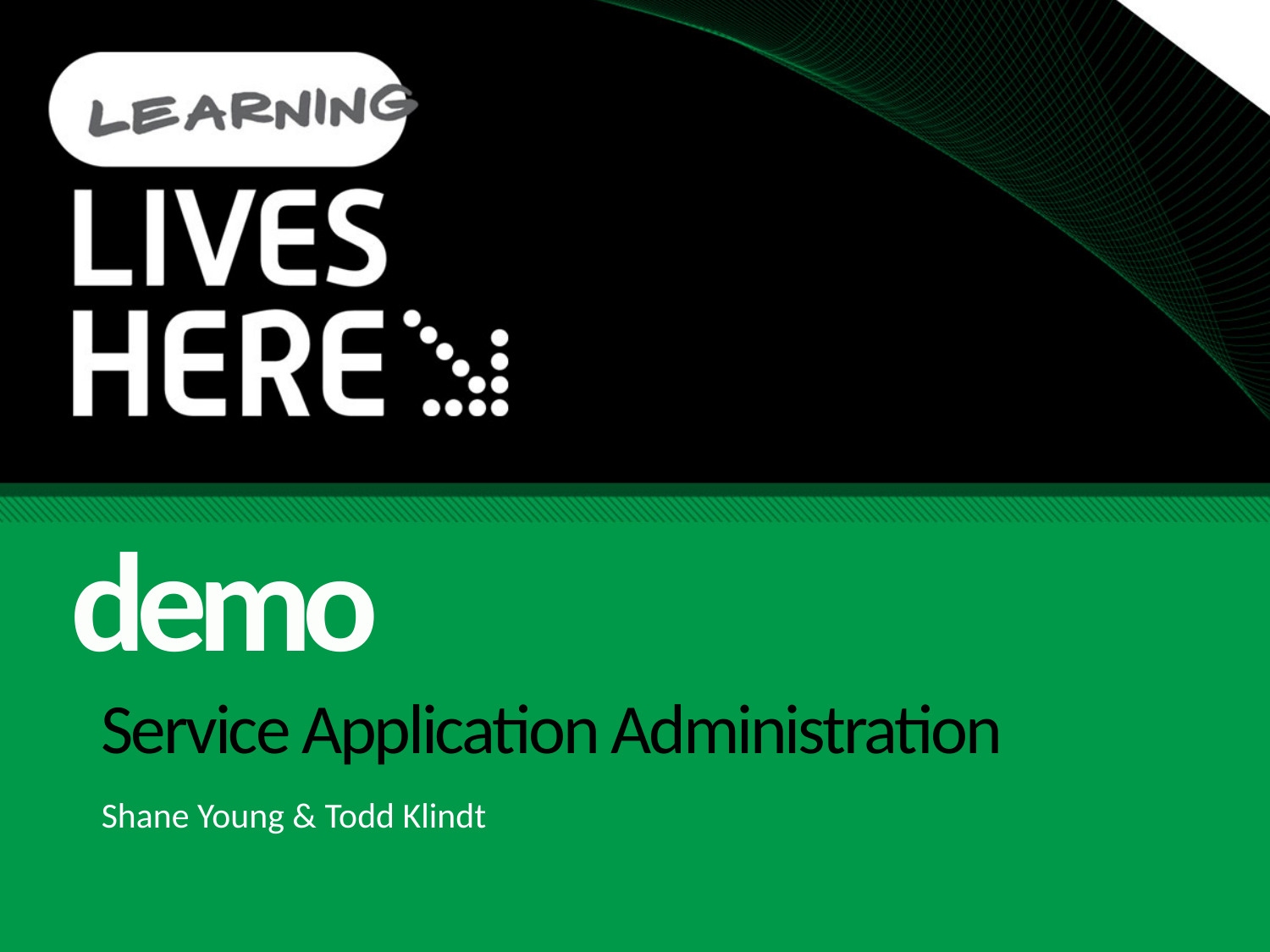

demo
# Service Application Administration
Shane Young & Todd Klindt